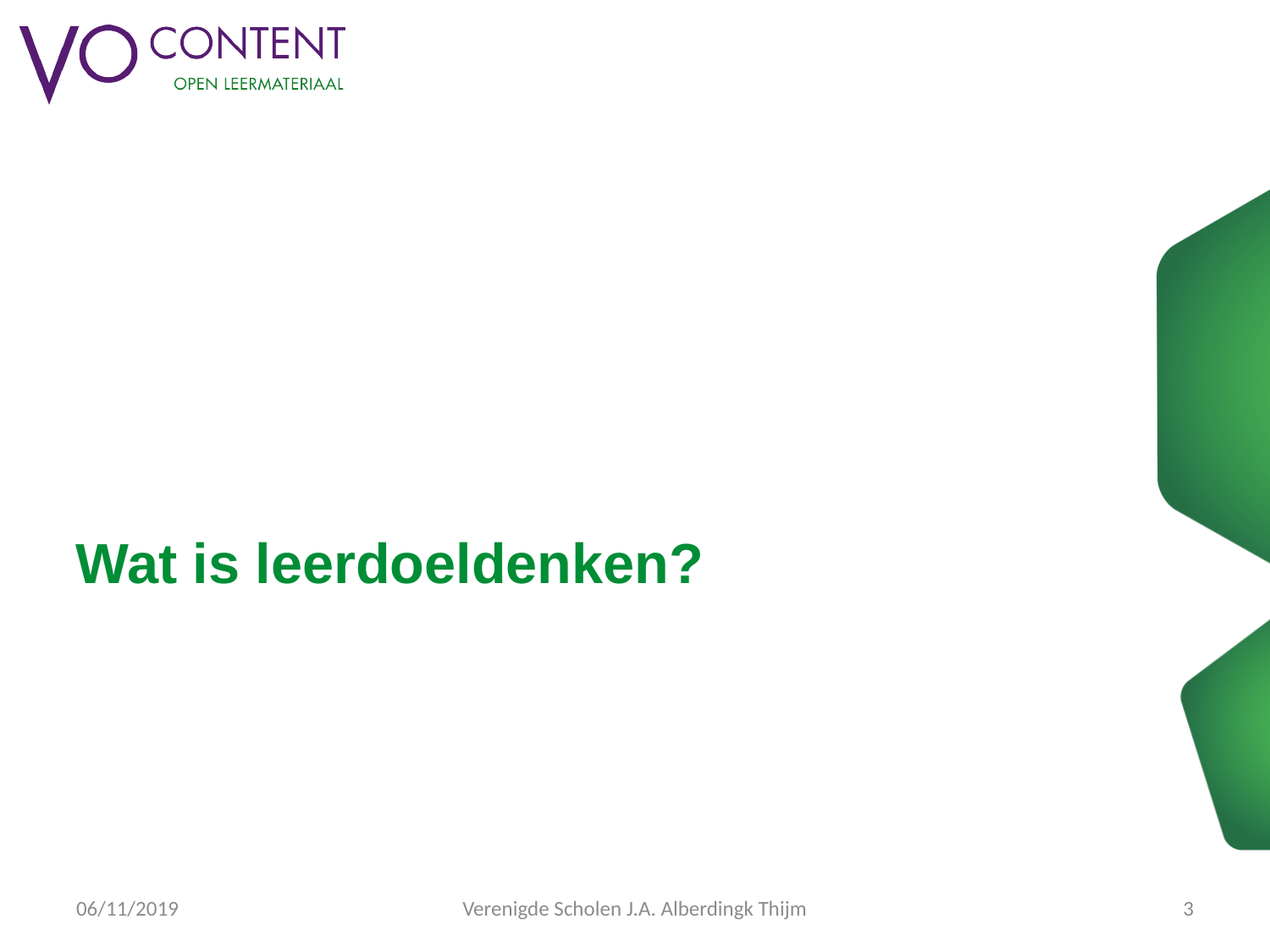

Wat is leerdoeldenken?

06/11/2019
Verenigde Scholen J.A. Alberdingk Thijm
3